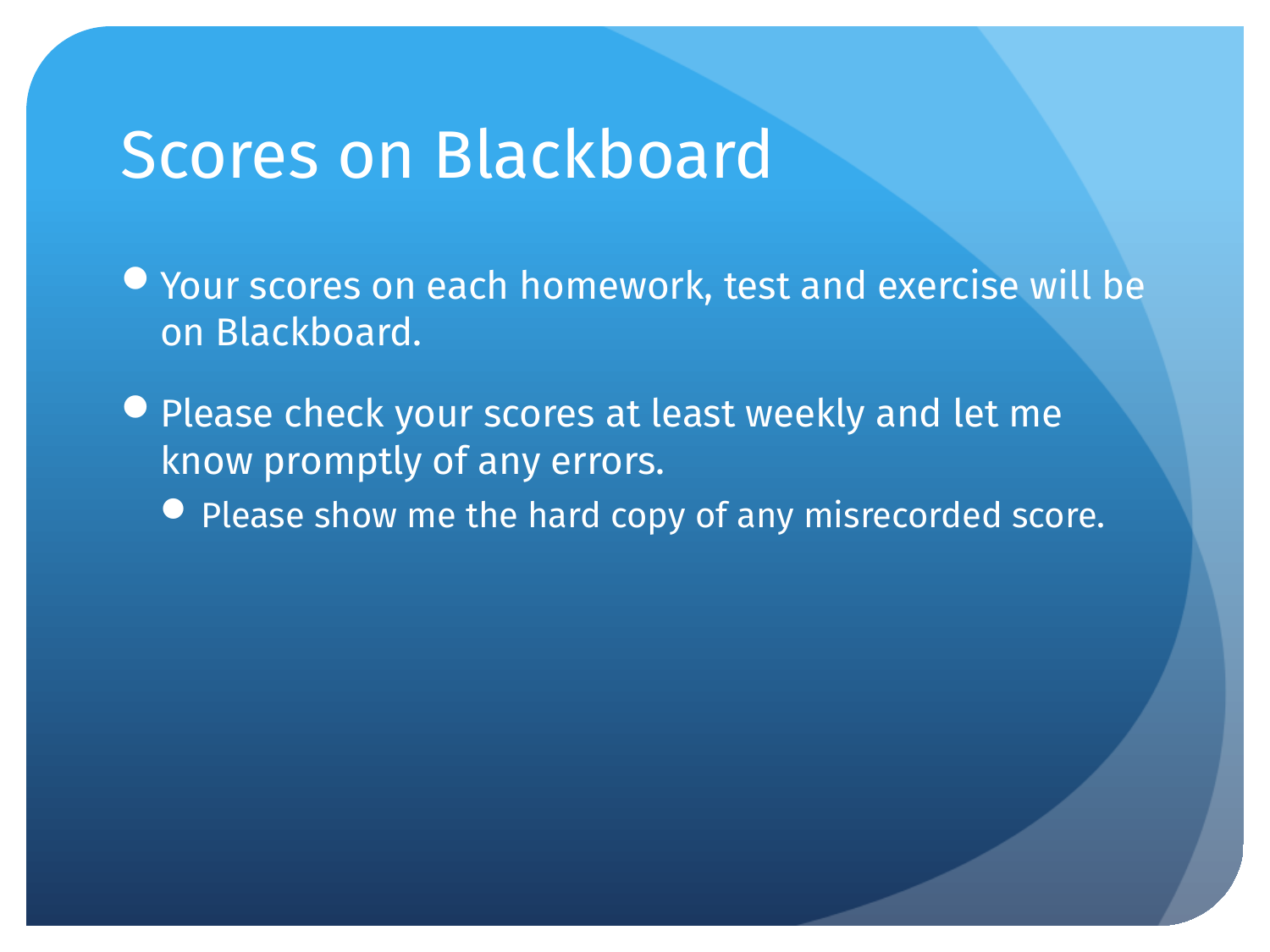

# Scores on Blackboard
Your scores on each homework, test and exercise will be on Blackboard.
Please check your scores at least weekly and let me know promptly of any errors.
Please show me the hard copy of any misrecorded score.